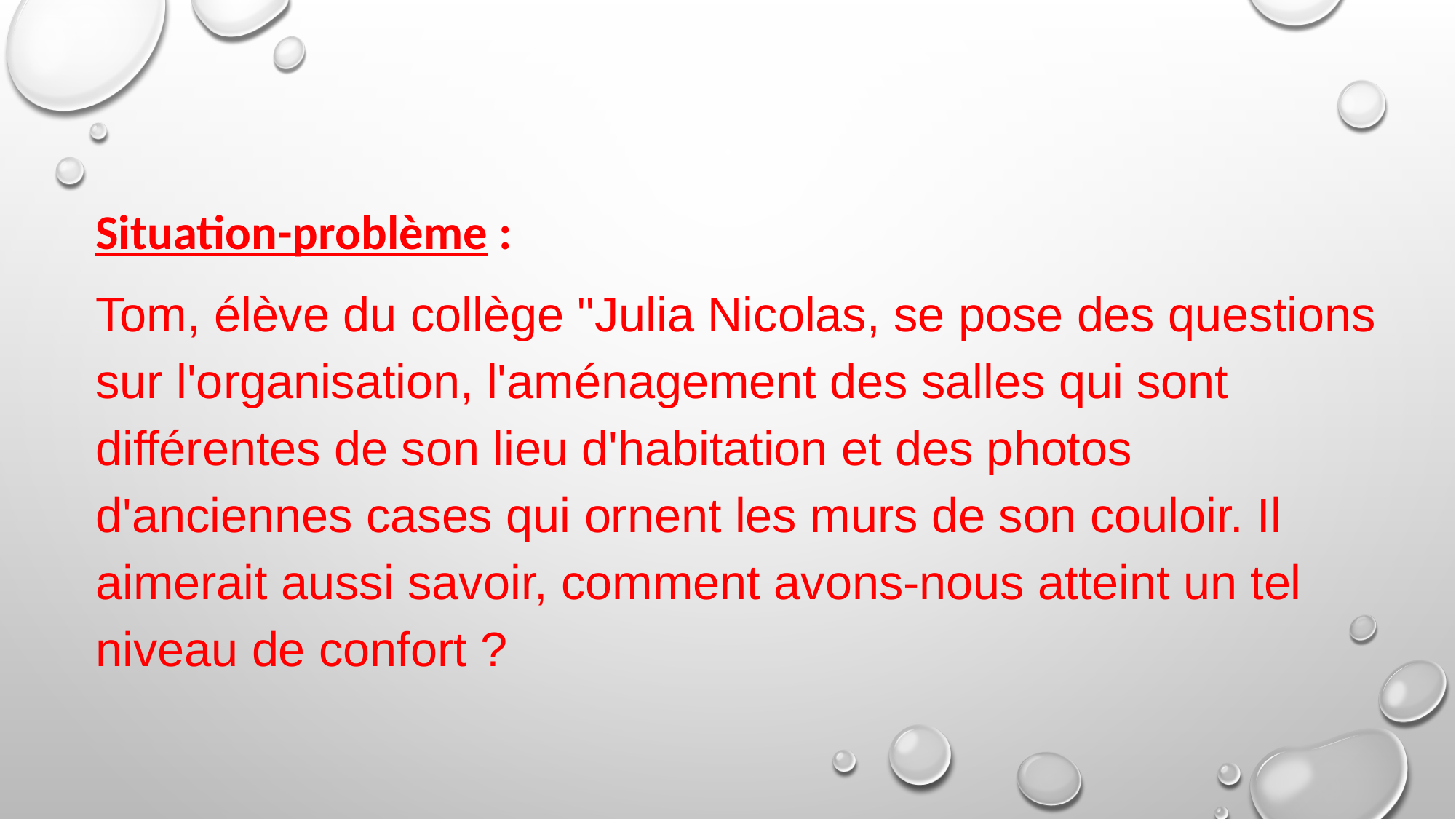

Situation-problème :
Tom, élève du collège "Julia Nicolas, se pose des questions sur l'organisation, l'aménagement des salles qui sont différentes de son lieu d'habitation et des photos d'anciennes cases qui ornent les murs de son couloir. Il aimerait aussi savoir, comment avons-nous atteint un tel niveau de confort ?